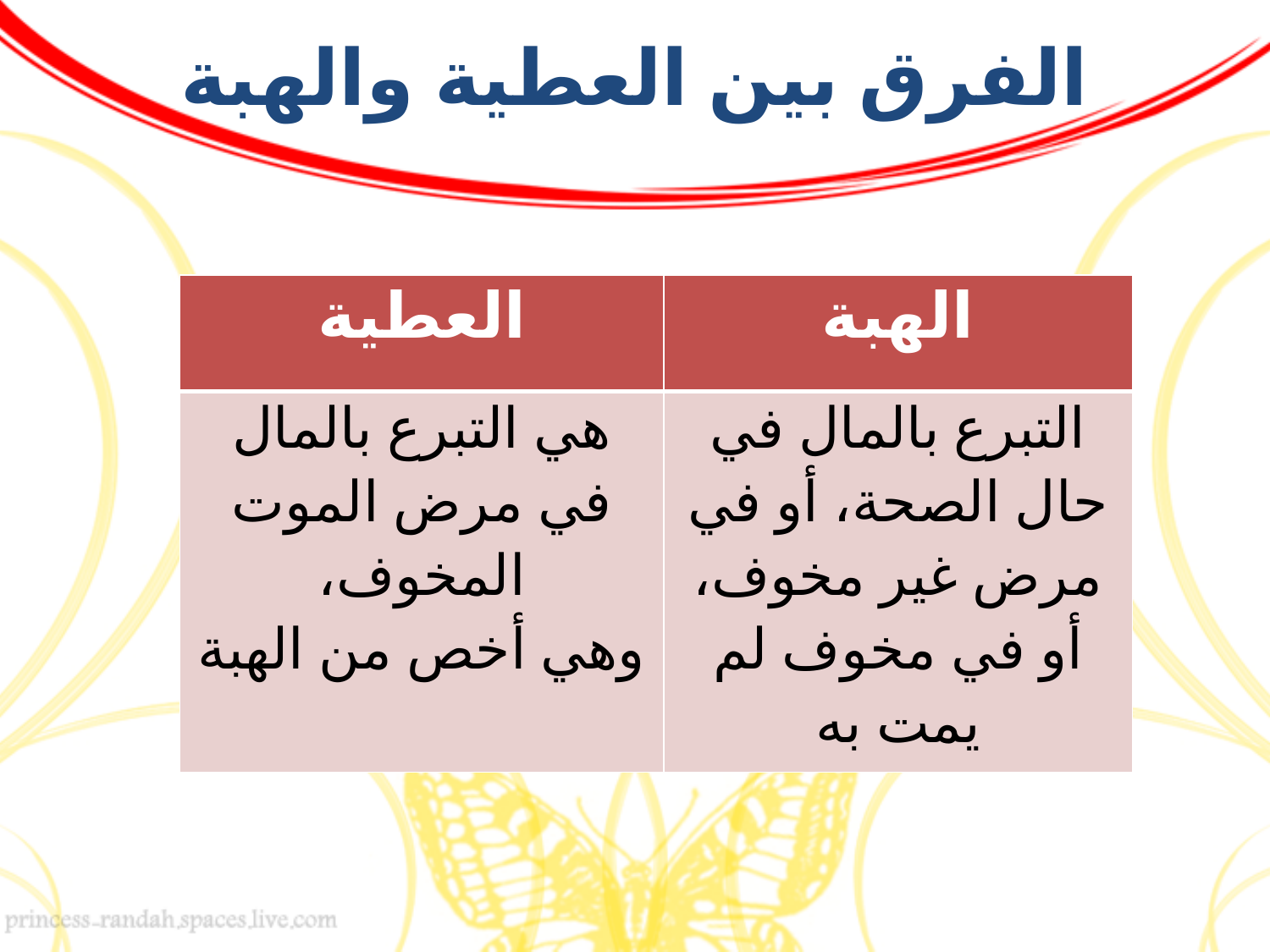

# الفرق بين العطية والهبة
| العطية | الهبة |
| --- | --- |
| هي التبرع بالمال في مرض الموت المخوف، وهي أخص من الهبة | التبرع بالمال في حال الصحة، أو في مرض غير مخوف، أو في مخوف لم يمت به |